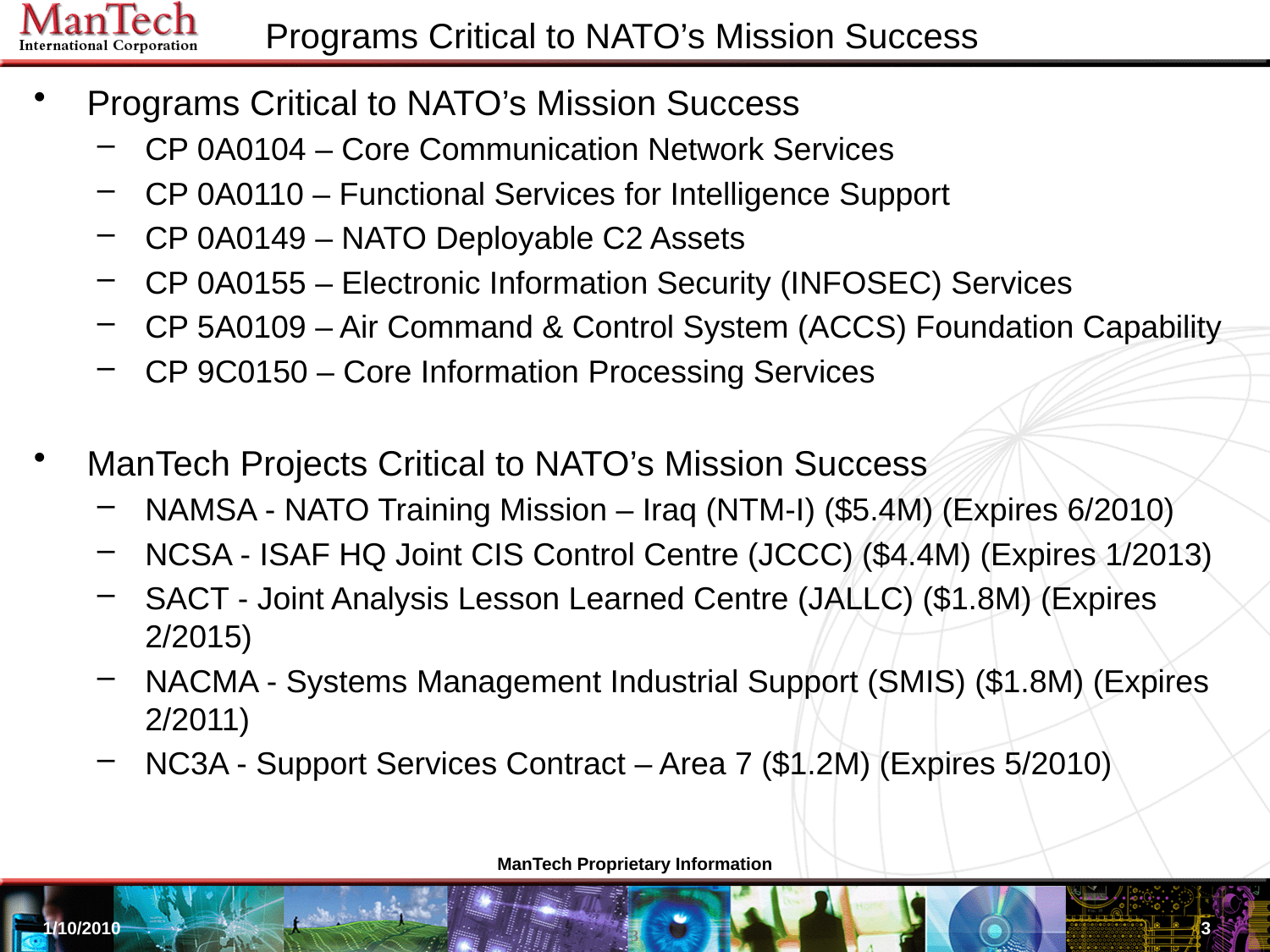

Programs Critical to NATO’s Mission Success
Programs Critical to NATO’s Mission Success
CP 0A0104 – Core Communication Network Services
CP 0A0110 – Functional Services for Intelligence Support
CP 0A0149 – NATO Deployable C2 Assets
CP 0A0155 – Electronic Information Security (INFOSEC) Services
CP 5A0109 – Air Command & Control System (ACCS) Foundation Capability
CP 9C0150 – Core Information Processing Services

ManTech Projects Critical to NATO’s Mission Success
NAMSA - NATO Training Mission – Iraq (NTM-I) ($5.4M) (Expires 6/2010)
NCSA - ISAF HQ Joint CIS Control Centre (JCCC) ($4.4M) (Expires 1/2013)
SACT - Joint Analysis Lesson Learned Centre (JALLC) ($1.8M) (Expires 2/2015)
NACMA - Systems Management Industrial Support (SMIS) ($1.8M) (Expires 2/2011)
NC3A - Support Services Contract – Area 7 ($1.2M) (Expires 5/2010)
3